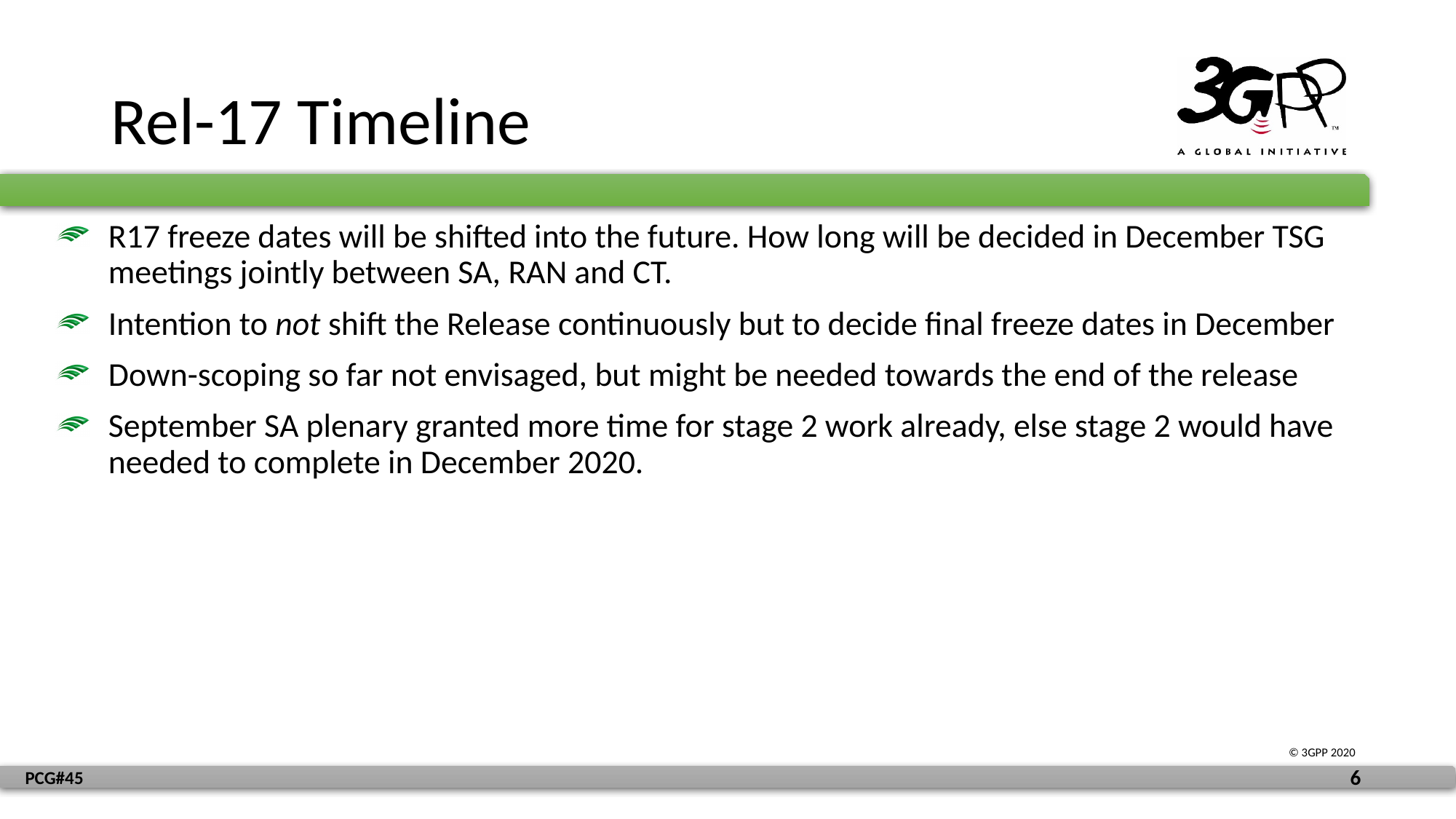

# Rel-17 Timeline
R17 freeze dates will be shifted into the future. How long will be decided in December TSG meetings jointly between SA, RAN and CT.
Intention to not shift the Release continuously but to decide final freeze dates in December
Down-scoping so far not envisaged, but might be needed towards the end of the release
September SA plenary granted more time for stage 2 work already, else stage 2 would have needed to complete in December 2020.